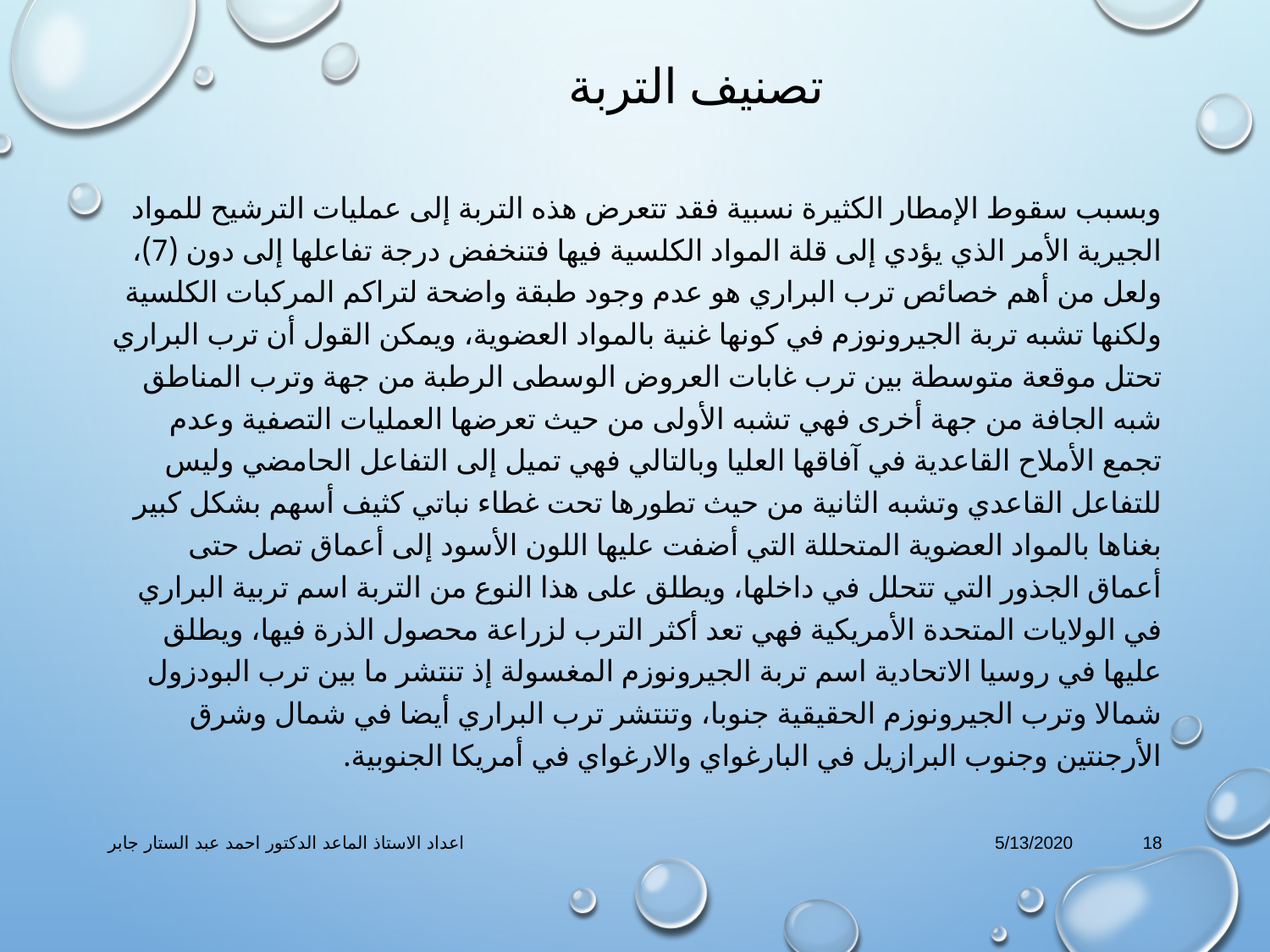

# تصنيف التربة
وبسبب سقوط الإمطار الكثيرة نسبية فقد تتعرض هذه التربة إلى عمليات الترشيح للمواد الجيرية الأمر الذي يؤدي إلى قلة المواد الكلسية فيها فتنخفض درجة تفاعلها إلى دون (7)، ولعل من أهم خصائص ترب البراري هو عدم وجود طبقة واضحة لتراكم المركبات الكلسية ولكنها تشبه تربة الجيرونوزم في كونها غنية بالمواد العضوية، ويمكن القول أن ترب البراري تحتل موقعة متوسطة بين ترب غابات العروض الوسطى الرطبة من جهة وترب المناطق شبه الجافة من جهة أخرى فهي تشبه الأولى من حيث تعرضها العمليات التصفية وعدم تجمع الأملاح القاعدية في آفاقها العليا وبالتالي فهي تميل إلى التفاعل الحامضي وليس للتفاعل القاعدي وتشبه الثانية من حيث تطورها تحت غطاء نباتي كثيف أسهم بشكل كبير بغناها بالمواد العضوية المتحللة التي أضفت عليها اللون الأسود إلى أعماق تصل حتى أعماق الجذور التي تتحلل في داخلها، ويطلق على هذا النوع من التربة اسم تربية البراري في الولايات المتحدة الأمريكية فهي تعد أكثر الترب لزراعة محصول الذرة فيها، ويطلق عليها في روسيا الاتحادية اسم تربة الجيرونوزم المغسولة إذ تنتشر ما بين ترب البودزول شمالا وترب الجيرونوزم الحقيقية جنوبا، وتنتشر ترب البراري أيضا في شمال وشرق الأرجنتين وجنوب البرازيل في البارغواي والارغواي في أمريكا الجنوبية.

اعداد الاستاذ الماعد الدكتور احمد عبد الستار جابر
5/13/2020
18